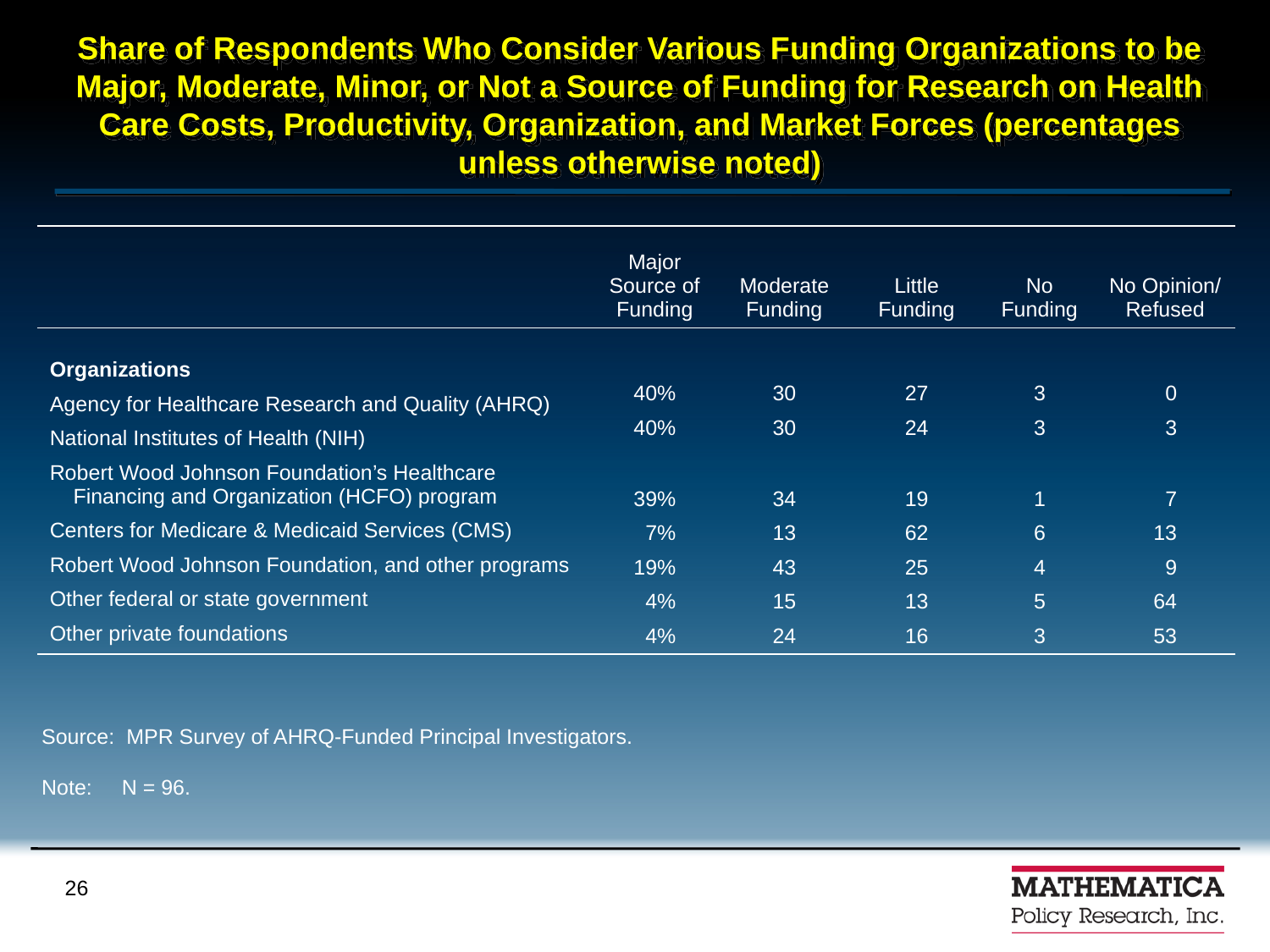

# Share of Respondents Who Consider Various Funding Organizations to be Major, Moderate, Minor, or Not a Source of Funding for Research on Health Care Costs, Productivity, Organization, and Market Forces (percentages unless otherwise noted)

|  | Major Source of Funding | Moderate Funding | Little Funding | No Funding | No Opinion/ Refused |
| --- | --- | --- | --- | --- | --- |
| Organizations Agency for Healthcare Research and Quality (AHRQ) National Institutes of Health (NIH) Robert Wood Johnson Foundation’s Healthcare Financing and Organization (HCFO) program Centers for Medicare & Medicaid Services (CMS) Robert Wood Johnson Foundation, and other programs Other federal or state government Other private foundations | 40% 40% 39% 7% 19% 4% 4% | 30 30 34 13 43 15 24 | 27 24 19 62 25 13 16 | 3 3 1 6 4 5 3 | 0 3 7 13 9 64 53 |
Source:  MPR Survey of AHRQ-Funded Principal Investigators.

Note:     N = 96.